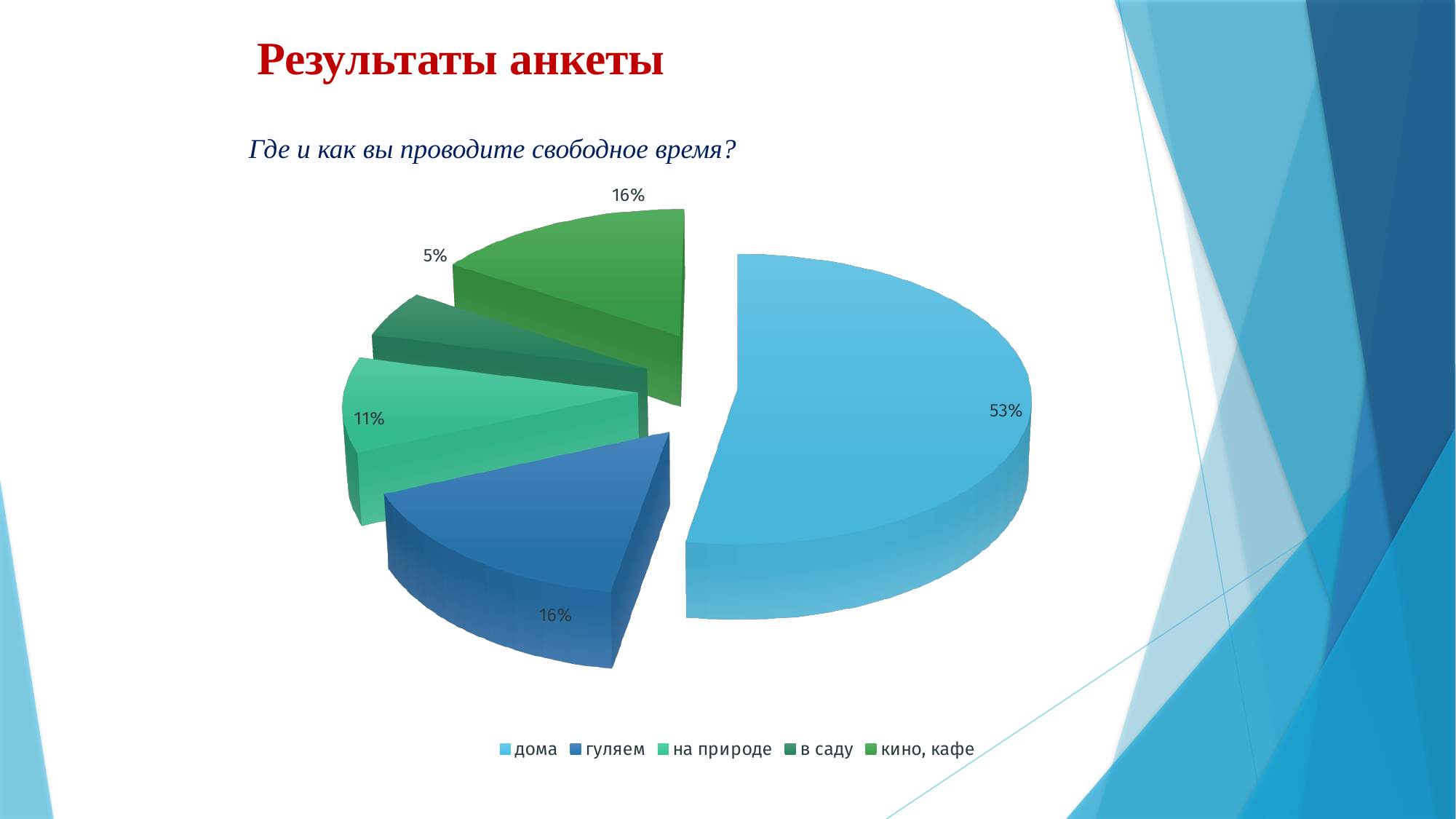

# Результаты анкеты
Где и как вы проводите свободное время?

[unsupported chart]